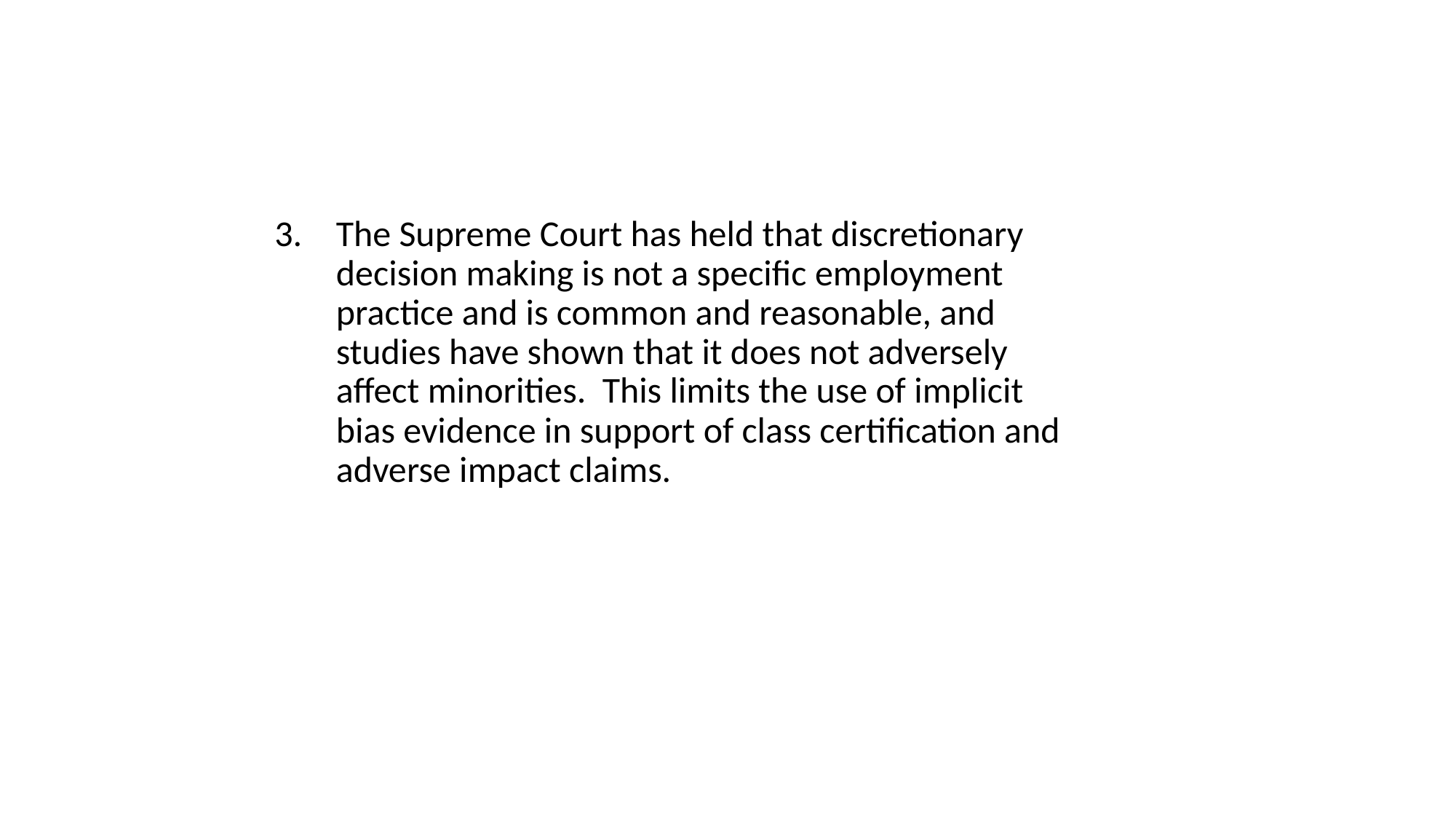

#
The Supreme Court has held that discretionary decision making is not a specific employment practice and is common and reasonable, and studies have shown that it does not adversely affect minorities.  This limits the use of implicit bias evidence in support of class certification and adverse impact claims.